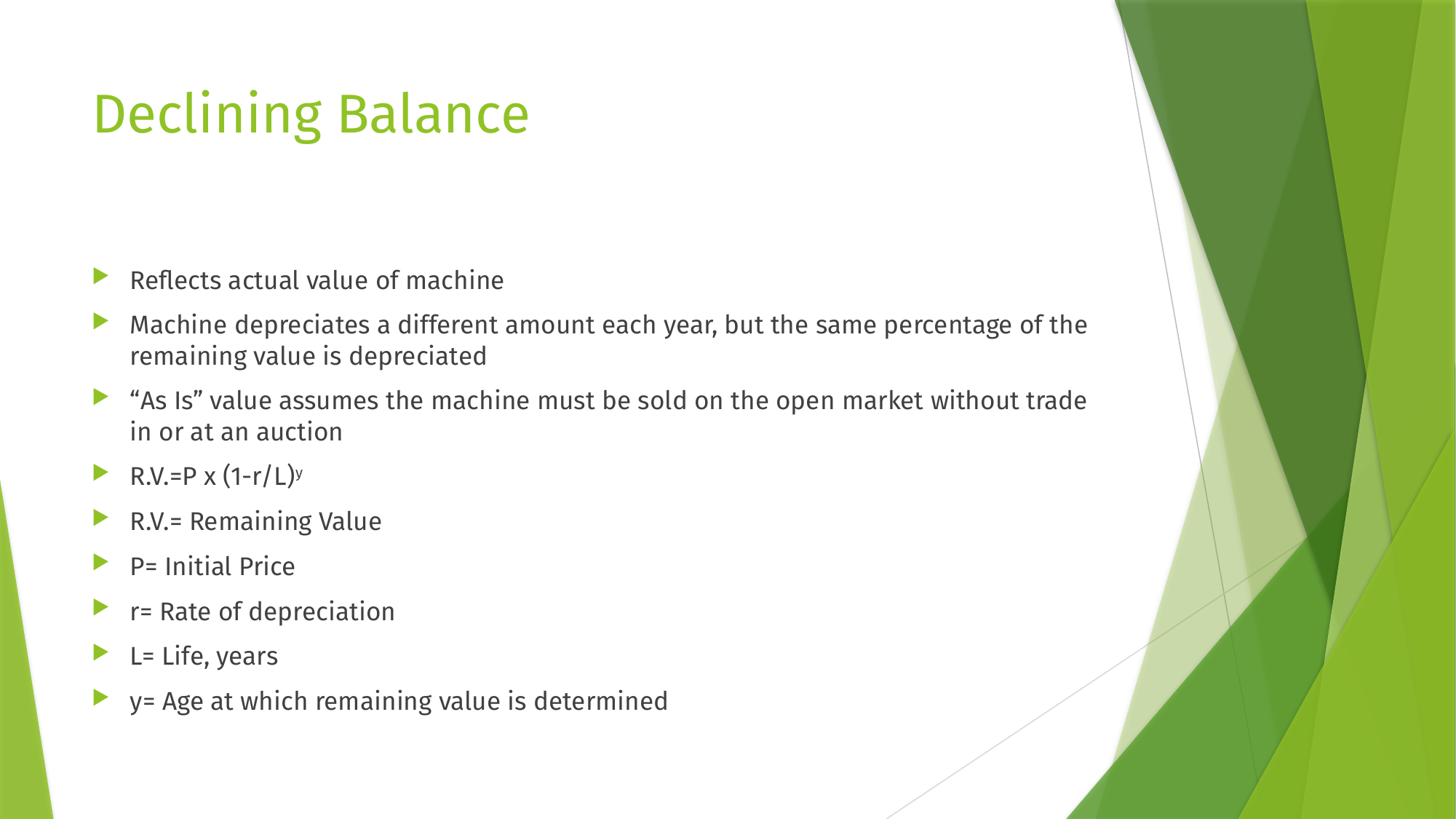

# Declining Balance
Reflects actual value of machine
Machine depreciates a different amount each year, but the same percentage of the remaining value is depreciated
“As Is” value assumes the machine must be sold on the open market without trade in or at an auction
R.V.=P x (1-r/L)y
R.V.= Remaining Value
P= Initial Price
r= Rate of depreciation
L= Life, years
y= Age at which remaining value is determined